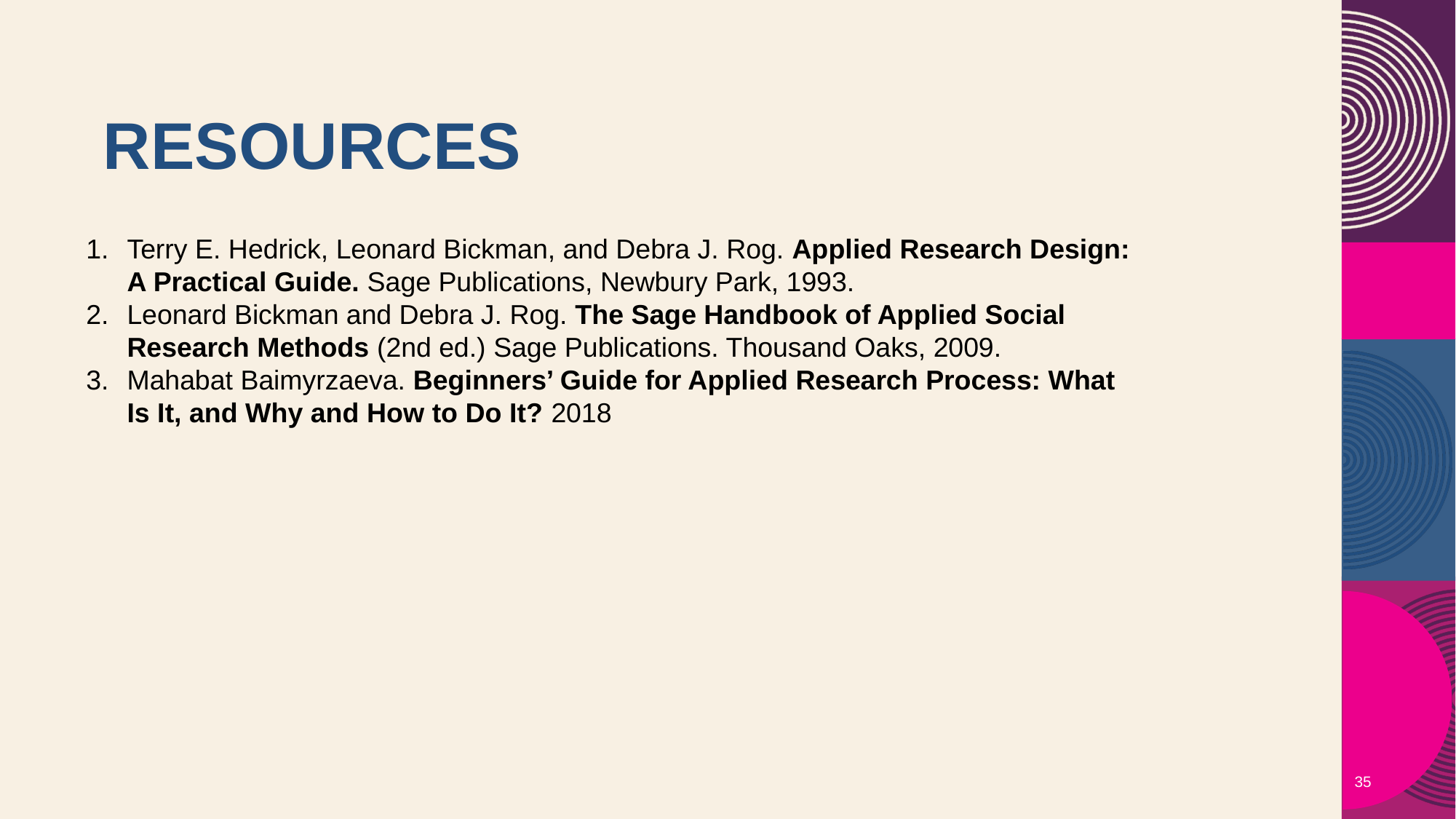

# Resources
Terry E. Hedrick, Leonard Bickman, and Debra J. Rog. Applied Research Design: A Practical Guide. Sage Publications, Newbury Park, 1993.
Leonard Bickman and Debra J. Rog. The Sage Handbook of Applied Social Research Methods (2nd ed.) Sage Publications. Thousand Oaks, 2009.
Mahabat Baimyrzaeva. Beginners’ Guide for Applied Research Process: What Is It, and Why and How to Do It? 2018

35